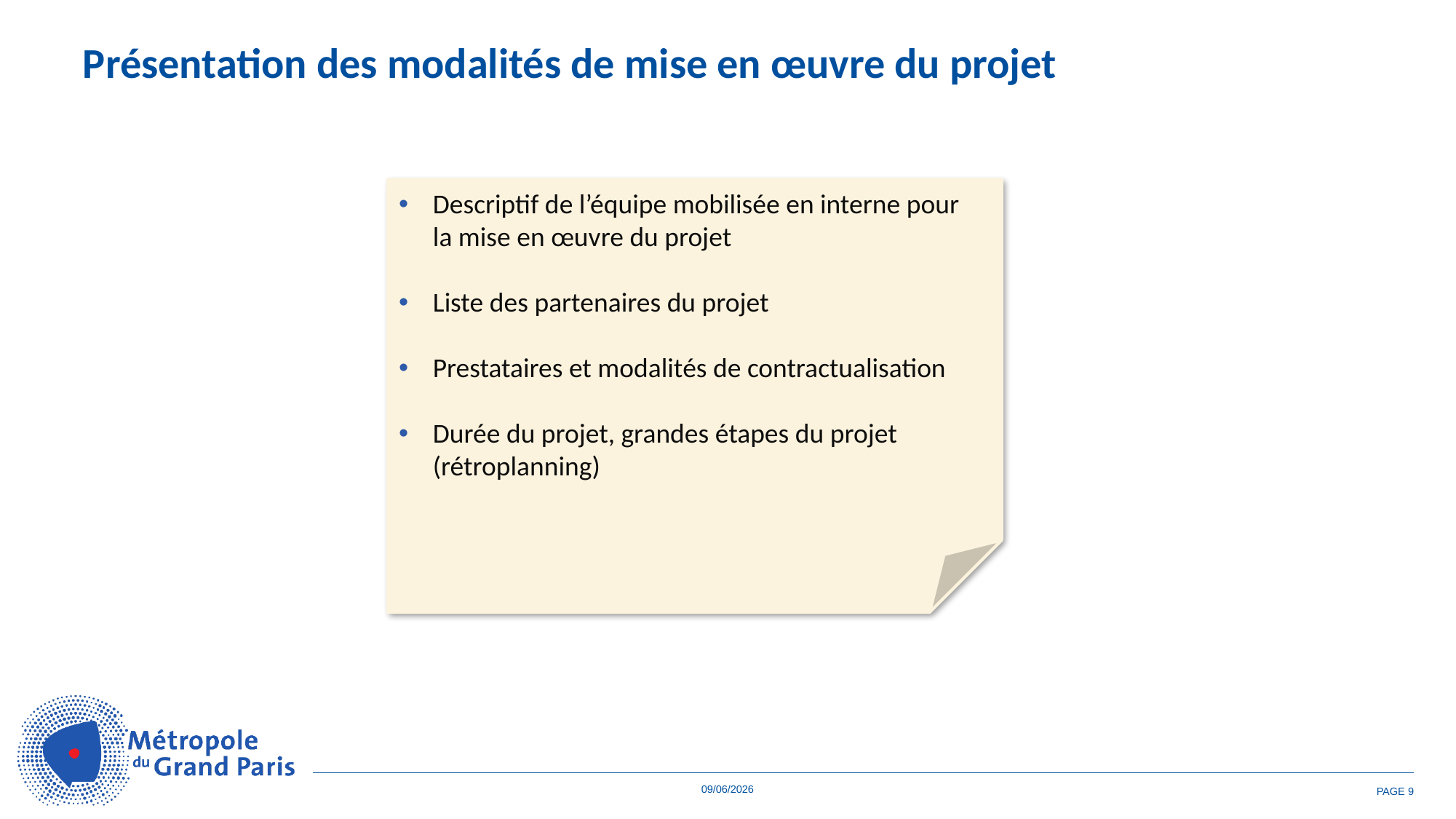

Présentation des modalités de mise en œuvre du projet

Descriptif de l’équipe mobilisée en interne pour la mise en œuvre du projet

Liste des partenaires du projet

Prestataires et modalités de contractualisation

Durée du projet, grandes étapes du projet (rétroplanning)

09/06/2026
PAGE 9